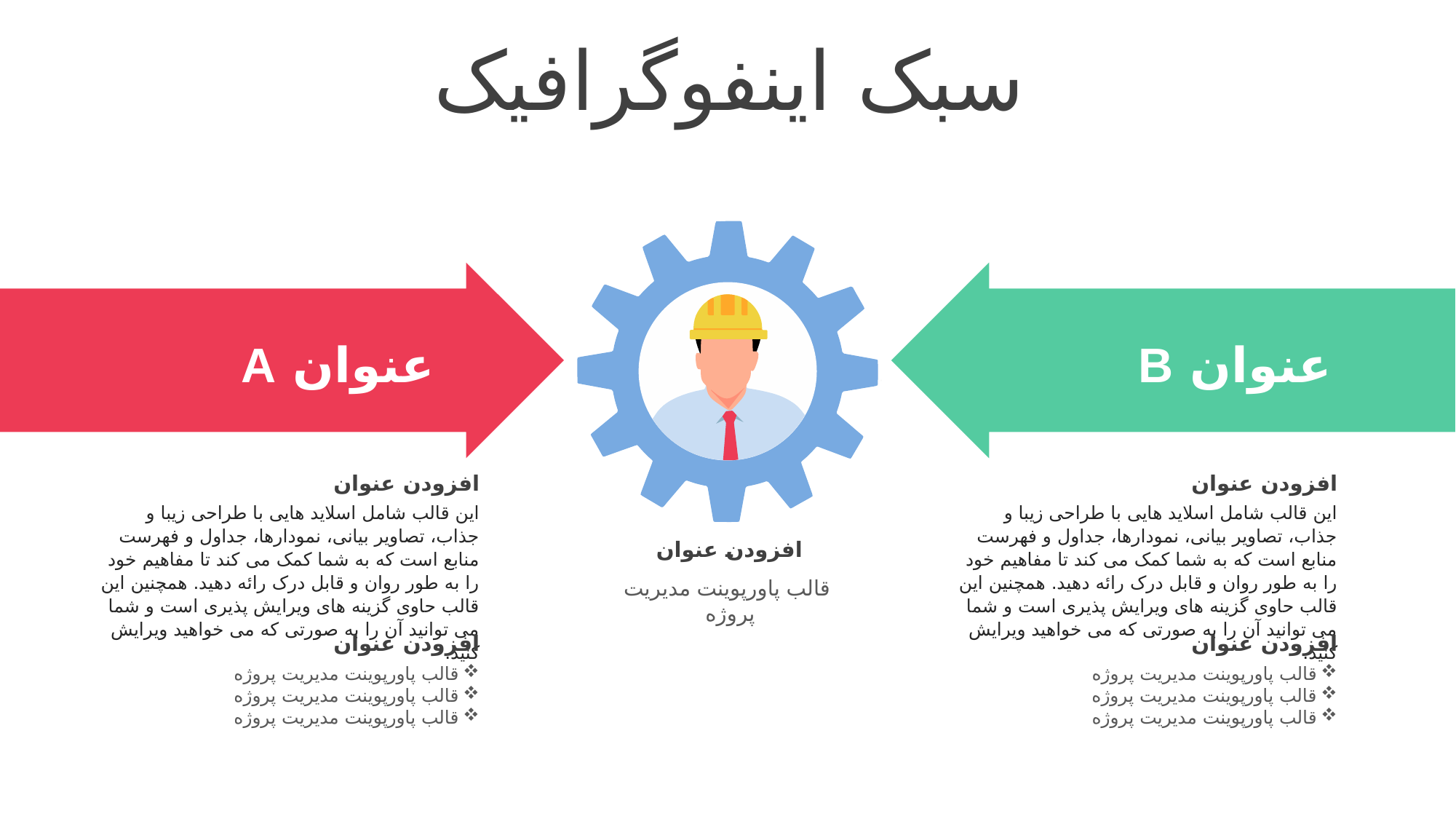

سبک اینفوگرافیک

عنوان A
عنوان B
افزودن عنوان
این قالب شامل اسلاید هایی با طراحی زیبا و جذاب، تصاویر بیانی، نمودارها، جداول و فهرست منابع است که به شما کمک می کند تا مفاهیم خود را به طور روان و قابل درک رائه دهید. همچنین این قالب حاوی گزینه های ویرایش پذیری است و شما می توانید آن را به صورتی که می خواهید ویرایش کنید.
افزودن عنوان
این قالب شامل اسلاید هایی با طراحی زیبا و جذاب، تصاویر بیانی، نمودارها، جداول و فهرست منابع است که به شما کمک می کند تا مفاهیم خود را به طور روان و قابل درک رائه دهید. همچنین این قالب حاوی گزینه های ویرایش پذیری است و شما می توانید آن را به صورتی که می خواهید ویرایش کنید.
افزودن عنوان
قالب پاورپوینت مدیریت پروژه
افزودن عنوان
قالب پاورپوینت مدیریت پروژه
قالب پاورپوینت مدیریت پروژه
قالب پاورپوینت مدیریت پروژه
افزودن عنوان
قالب پاورپوینت مدیریت پروژه
قالب پاورپوینت مدیریت پروژه
قالب پاورپوینت مدیریت پروژه